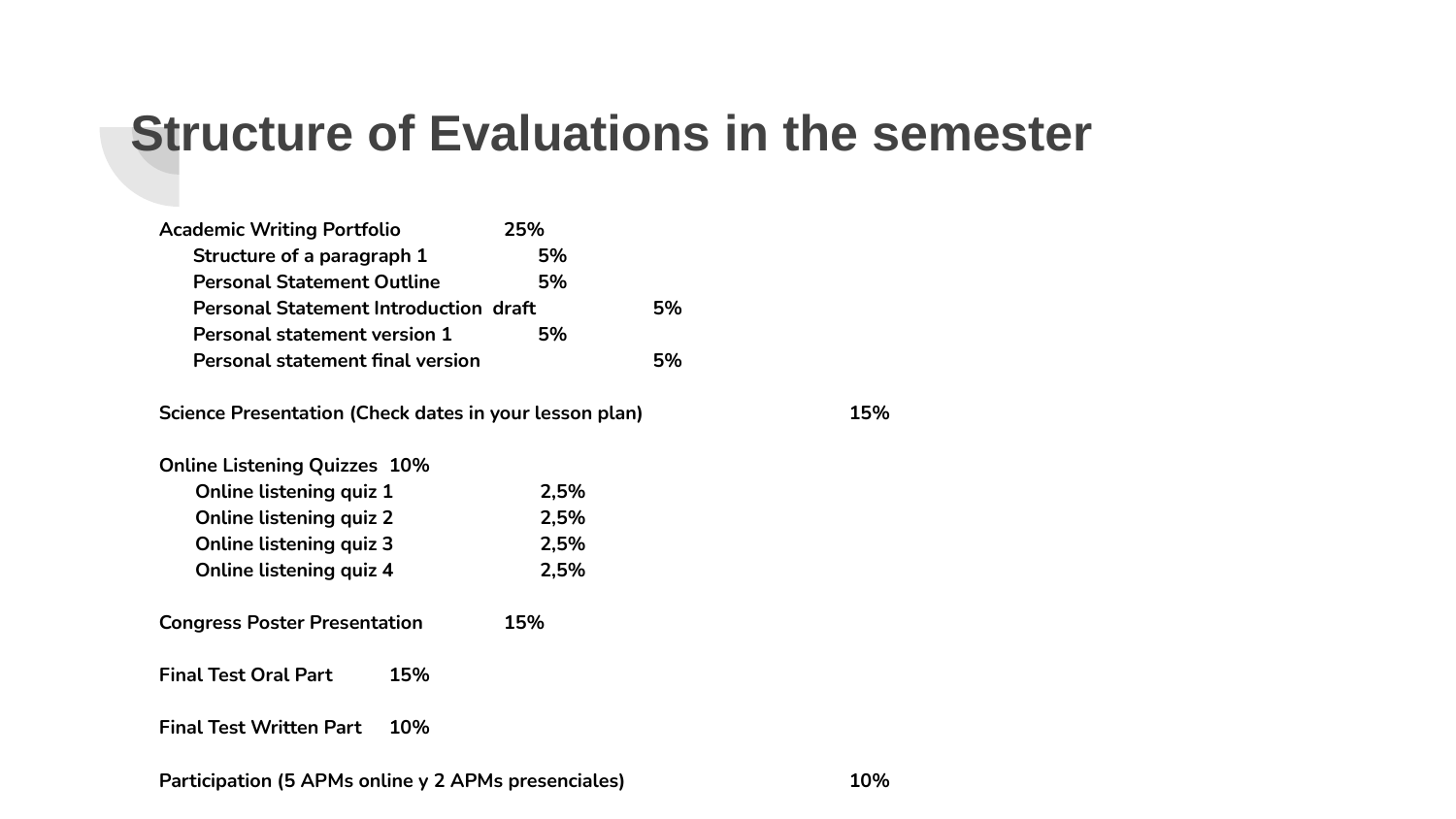

# Structure of Evaluations in the semester
Academic Writing Portfolio							25%
Structure of a paragraph 1                 				5%
Personal Statement Outline              				5%
Personal Statement Introduction  draft                  		5%
Personal statement version 1           				5%
Personal statement final version   	   				5%

Science Presentation (Check dates in your lesson plan) 			15%

Online Listening Quizzes								10%
Online listening quiz 1                    				2,5%
Online listening quiz 2                   				2,5%
Online listening quiz 3                    				2,5%
Online listening quiz 4                    				2,5%

Congress Poster Presentation							15%

Final Test Oral Part								15%

Final Test Written Part								10%

Participation (5 APMs online y 2 APMs presenciales)			10%